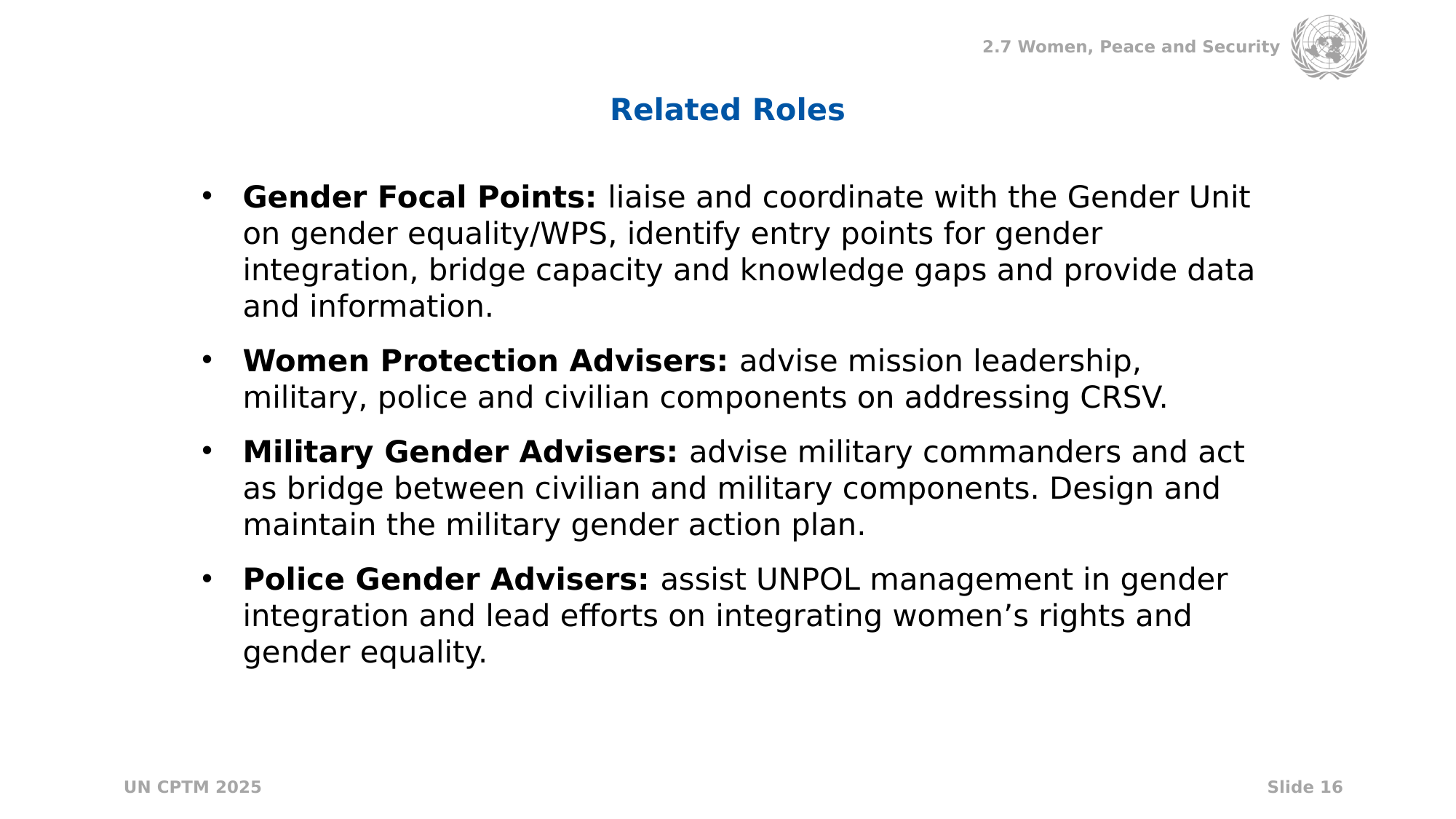

Related Roles
Gender Focal Points: liaise and coordinate with the Gender Unit on gender equality/WPS, identify entry points for gender integration, bridge capacity and knowledge gaps and provide data and information.
Women Protection Advisers: advise mission leadership, military, police and civilian components on addressing CRSV.
Military Gender Advisers: advise military commanders and act as bridge between civilian and military components. Design and maintain the military gender action plan.
Police Gender Advisers: assist UNPOL management in gender integration and lead efforts on integrating women’s rights and gender equality.